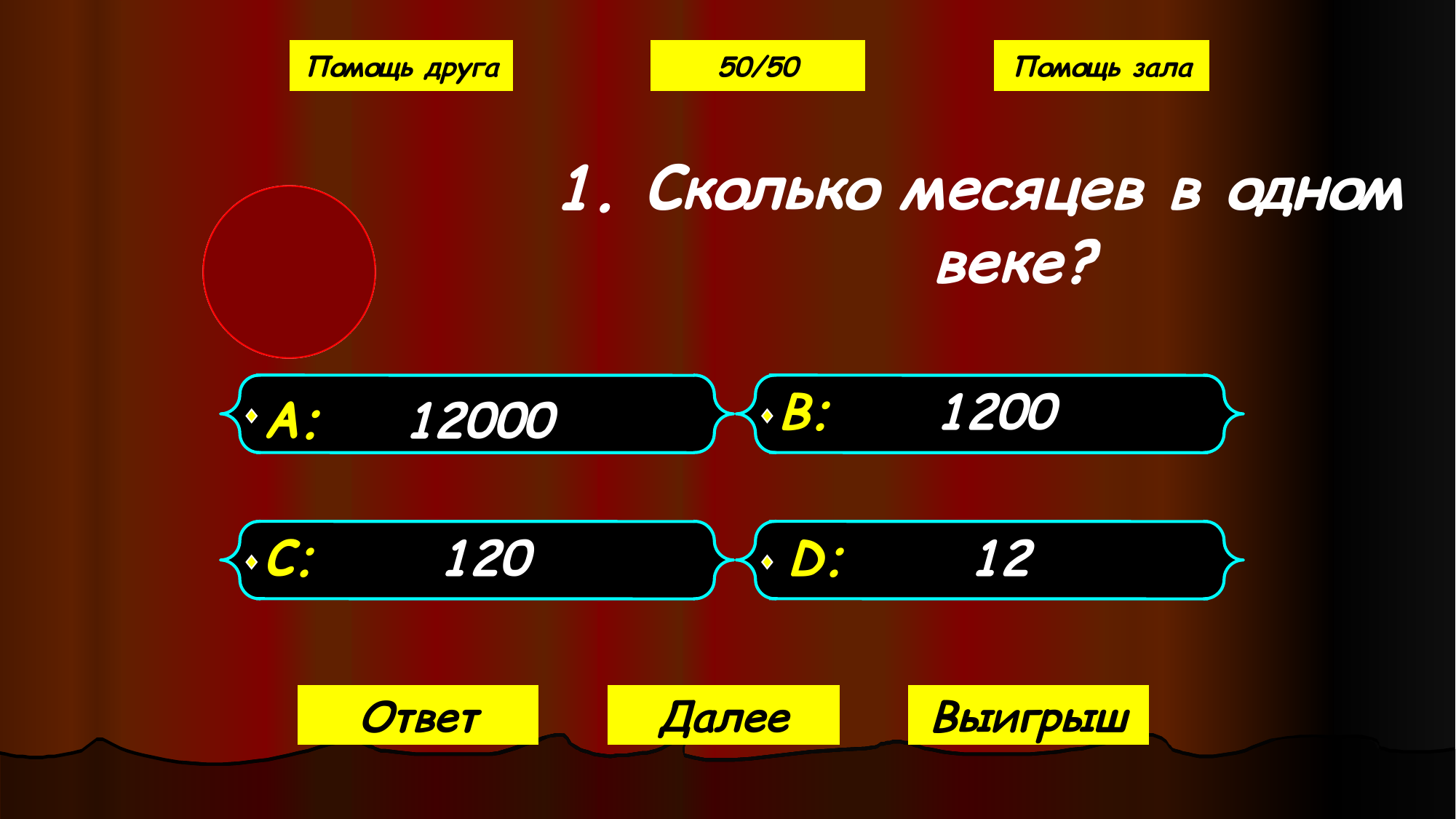

Помощь друга
50/50
Помощь зала
 1. Сколько месяцев в одном веке?

В:     1200

А:    12000

С:        120

D:      12

Ответ
Далее
Выигрыш